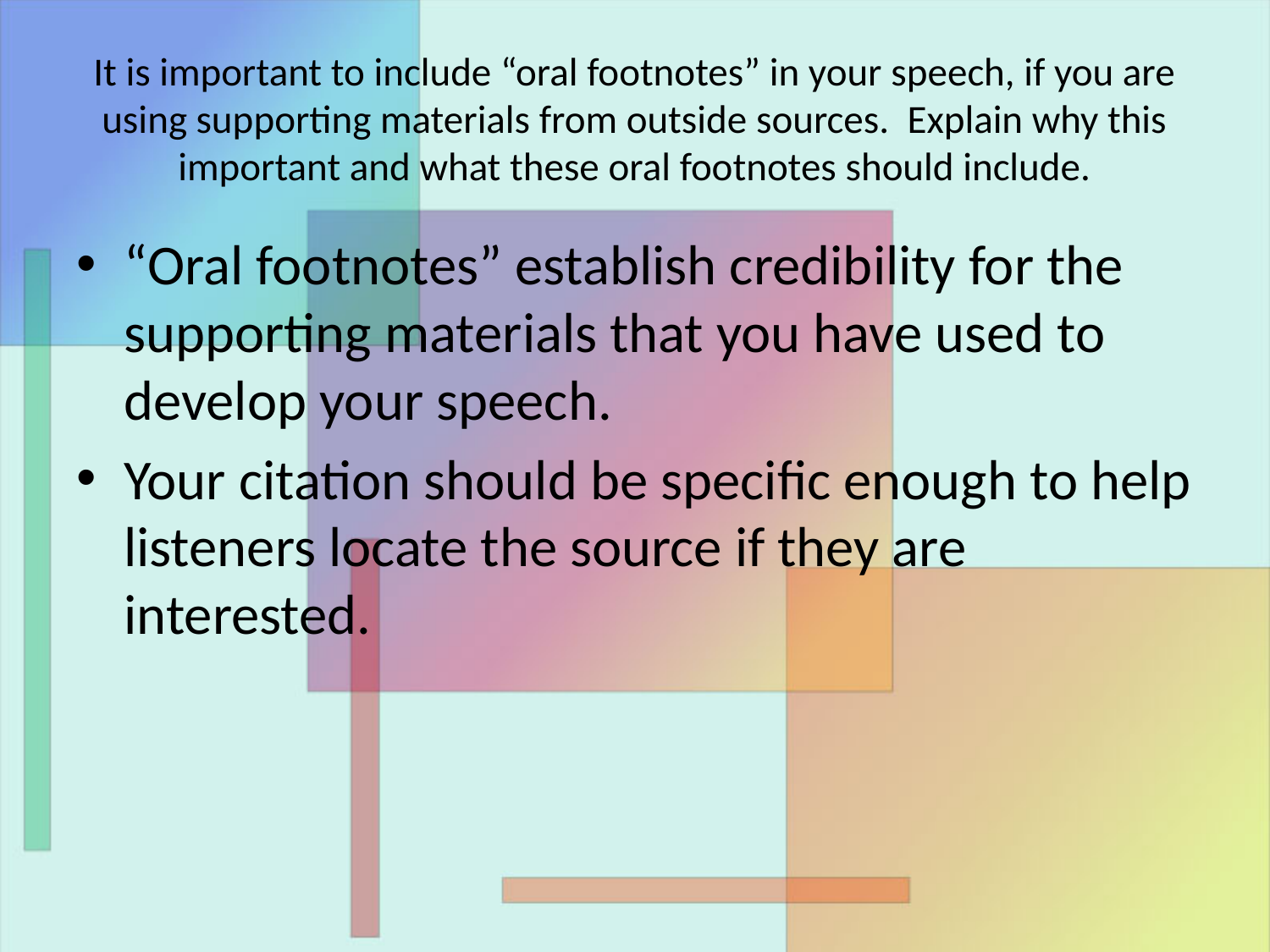

# It is important to include “oral footnotes” in your speech, if you are using supporting materials from outside sources.  Explain why this important and what these oral footnotes should include.
“Oral footnotes” establish credibility for the supporting materials that you have used to develop your speech.
Your citation should be specific enough to help listeners locate the source if they are interested.